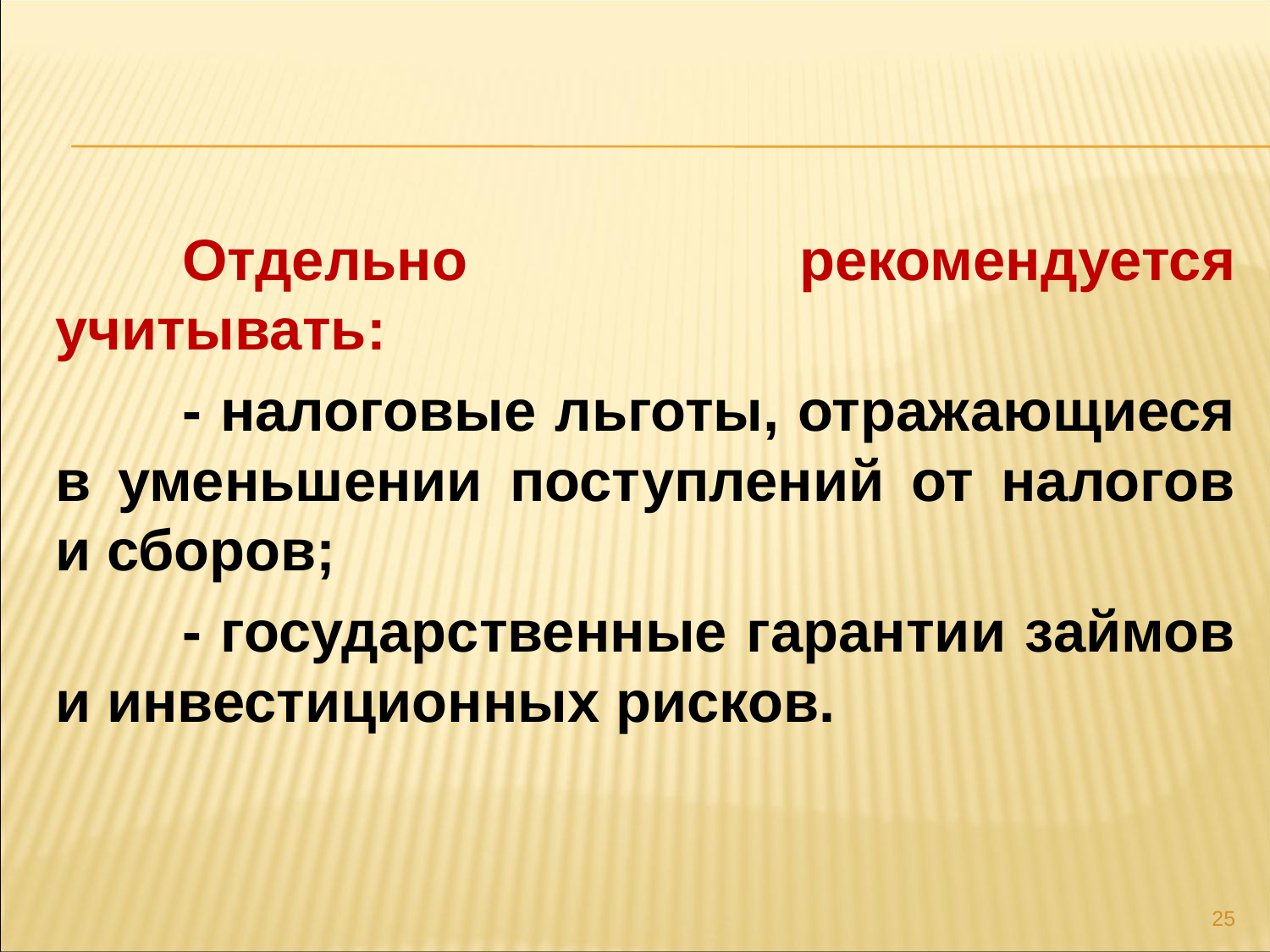

Отдельно рекомендуется учитывать:
	- налоговые льготы, отражающиеся в уменьшении поступлений от налогов и сборов;
	- государственные гарантии займов и инвестиционных рисков.
25